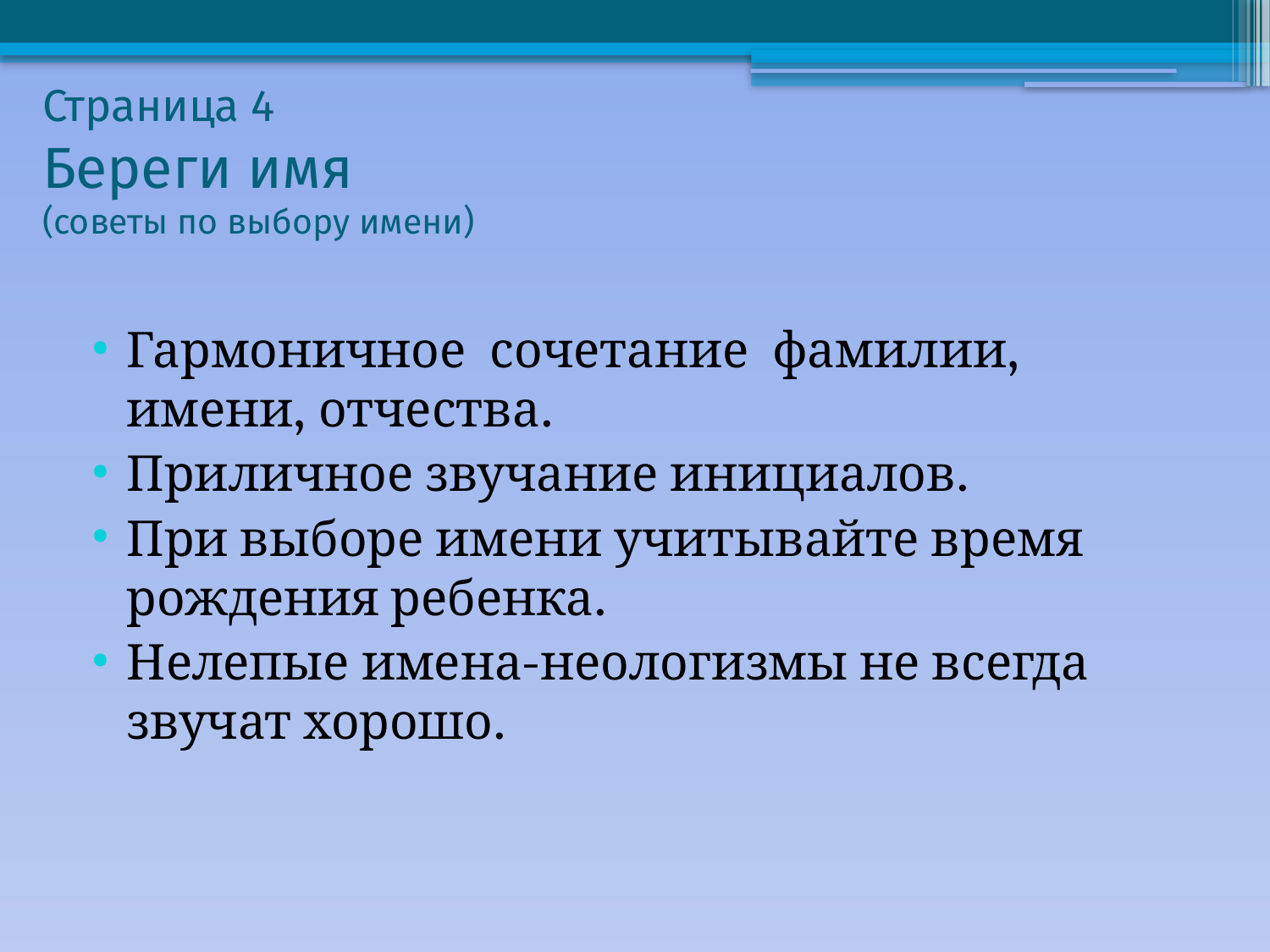

# Страница 4 Береги имя (советы по выбору имени)
Гармоничное  сочетание  фамилии, имени, отчества.
Приличное звучание инициалов.
При выборе имени учитывайте время рождения ребенка.
Нелепые имена-неологизмы не всегда звучат хорошо.